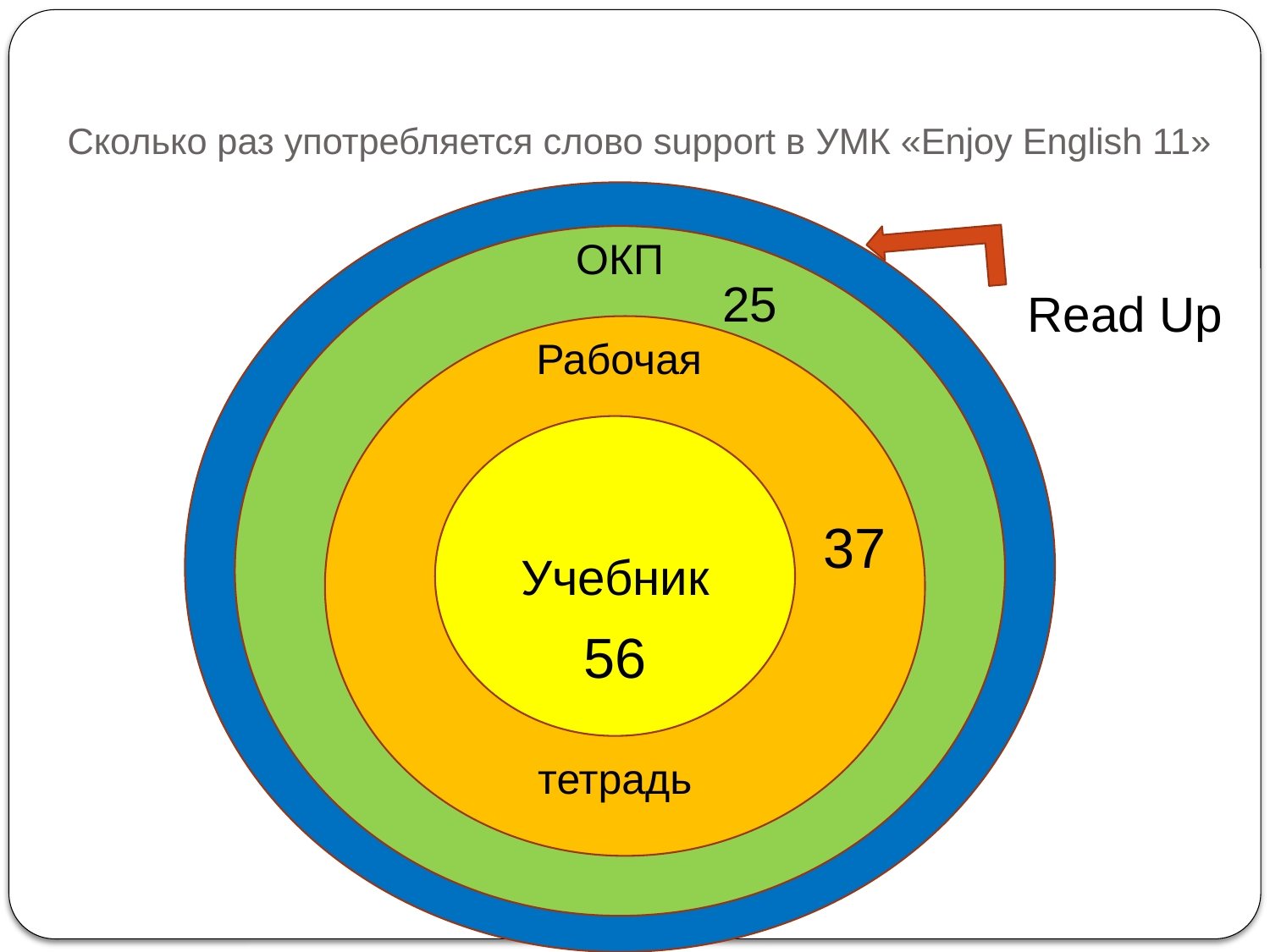

# Сколько раз употребляется слово support в УМК «Enjoy English 11»

ОКП
25
Read Up

Рабочая
Учебник
37
56
тетрадь